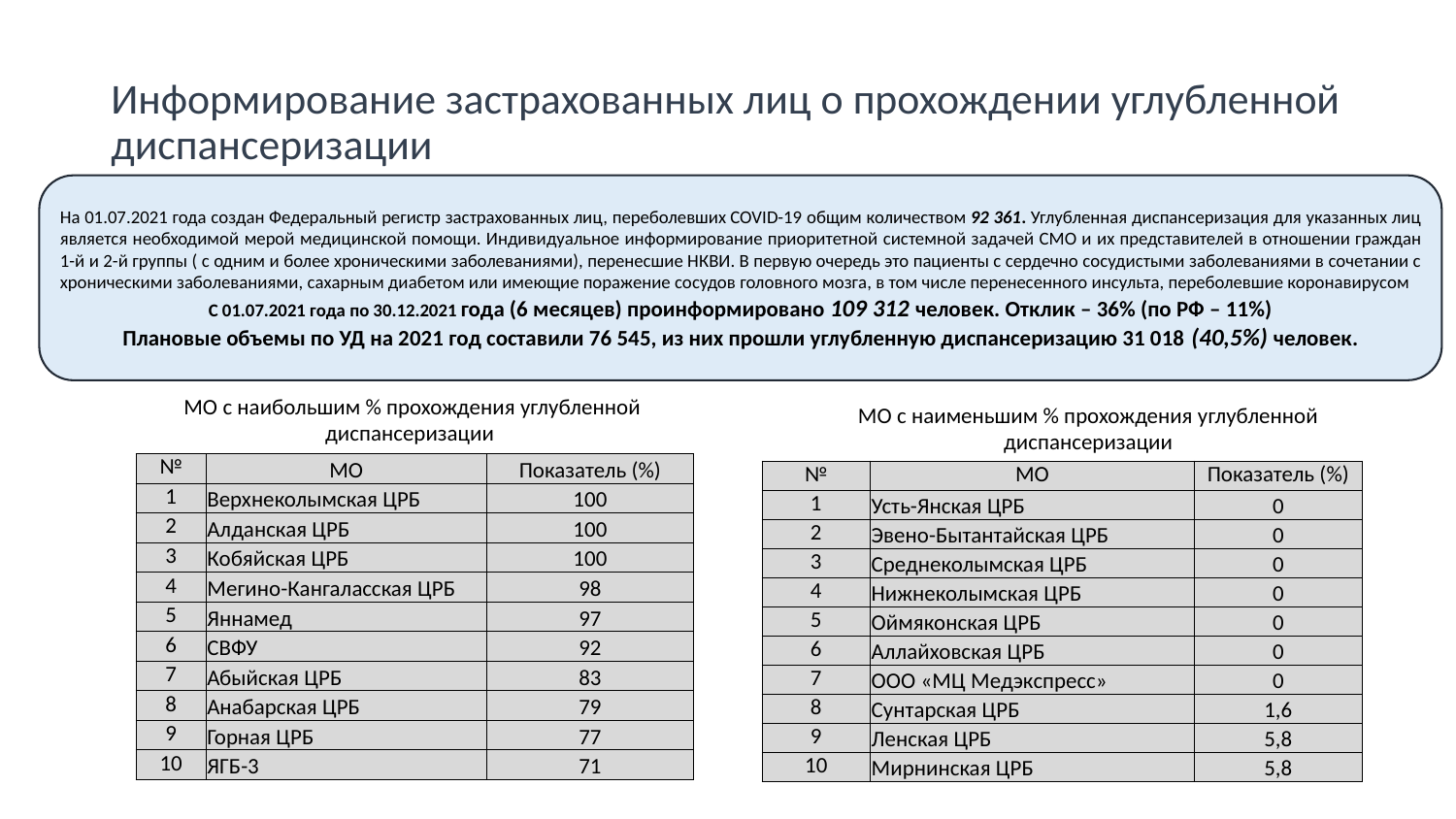

# Информирование застрахованных лиц о прохождении углубленной диспансеризации
На 01.07.2021 года создан Федеральный регистр застрахованных лиц, переболевших COVID-19 общим количеством 92 361. Углубленная диспансеризация для указанных лиц является необходимой мерой медицинской помощи. Индивидуальное информирование приоритетной системной задачей СМО и их представителей в отношении граждан 1-й и 2-й группы ( с одним и более хроническими заболеваниями), перенесшие НКВИ. В первую очередь это пациенты с сердечно сосудистыми заболеваниями в сочетании с хроническими заболеваниями, сахарным диабетом или имеющие поражение сосудов головного мозга, в том числе перенесенного инсульта, переболевшие коронавирусом
С 01.07.2021 года по 30.12.2021 года (6 месяцев) проинформировано 109 312 человек. Отклик – 36% (по РФ – 11%)
Плановые объемы по УД на 2021 год составили 76 545, из них прошли углубленную диспансеризацию 31 018 (40,5%) человек.
МО с наибольшим % прохождения углубленной диспансеризации
МО с наименьшим % прохождения углубленной диспансеризации
| № | МО | Показатель (%) |
| --- | --- | --- |
| 1 | Верхнеколымская ЦРБ | 100 |
| 2 | Алданская ЦРБ | 100 |
| 3 | Кобяйская ЦРБ | 100 |
| 4 | Мегино-Кангаласская ЦРБ | 98 |
| 5 | Яннамед | 97 |
| 6 | СВФУ | 92 |
| 7 | Абыйская ЦРБ | 83 |
| 8 | Анабарская ЦРБ | 79 |
| 9 | Горная ЦРБ | 77 |
| 10 | ЯГБ-3 | 71 |
| № | МО | Показатель (%) |
| --- | --- | --- |
| 1 | Усть-Янская ЦРБ | 0 |
| 2 | Эвено-Бытантайская ЦРБ | 0 |
| 3 | Среднеколымская ЦРБ | 0 |
| 4 | Нижнеколымская ЦРБ | 0 |
| 5 | Оймяконская ЦРБ | 0 |
| 6 | Аллайховская ЦРБ | 0 |
| 7 | ООО «МЦ Медэкспресс» | 0 |
| 8 | Сунтарская ЦРБ | 1,6 |
| 9 | Ленская ЦРБ | 5,8 |
| 10 | Мирнинская ЦРБ | 5,8 |